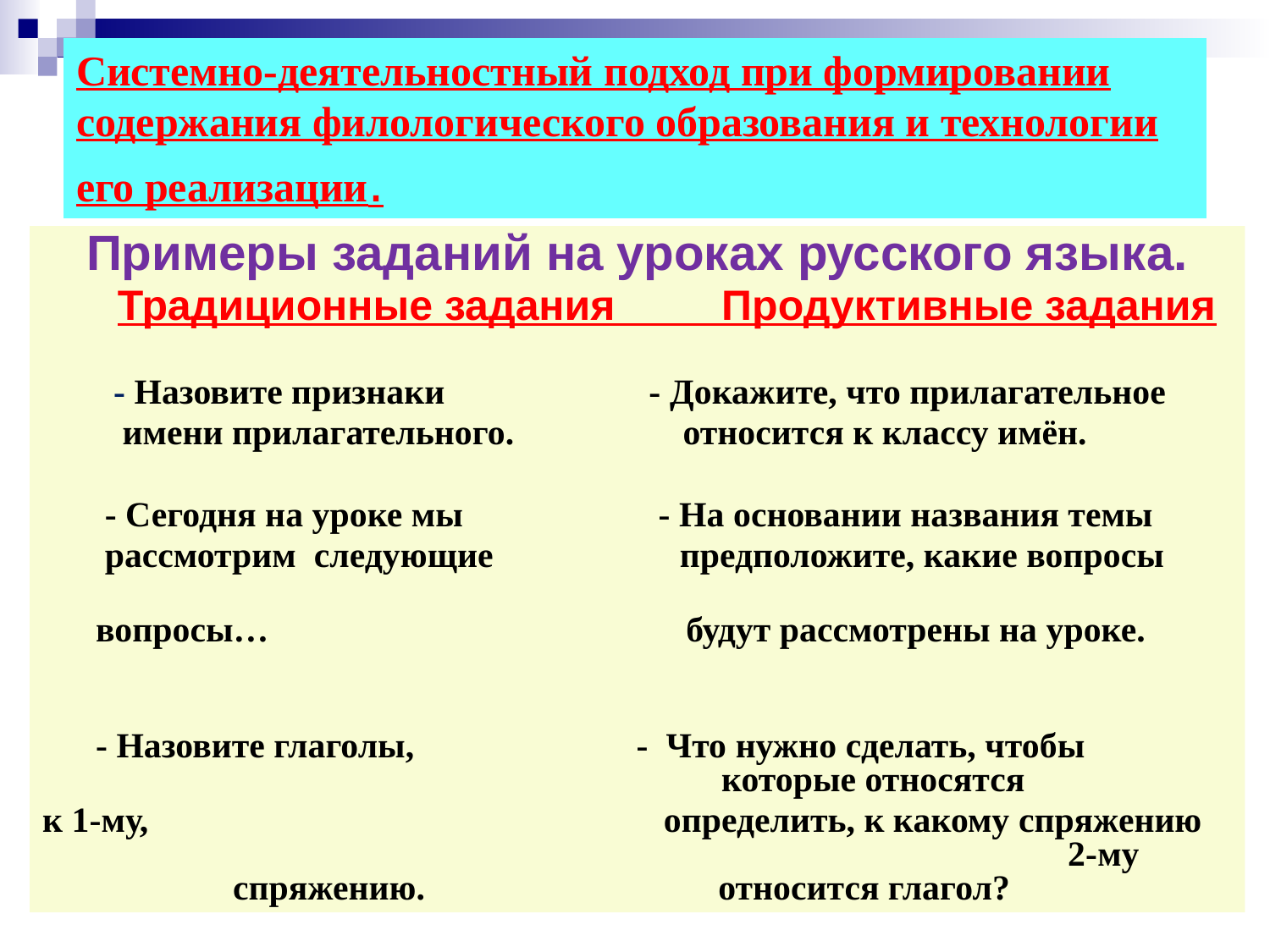

Системно-деятельностный подход при формировании содержания филологического образования и технологии его реализации.
Примеры заданий на уроках русского языка.
     Традиционные задания         Продуктивные задания

        - Назовите признаки                       - Докажите, что прилагательное
         имени прилагательного.                   относится к классу имён.

       - Сегодня на уроке мы                      - На основании названия темы
       рассмотрим  следующие                     предположите, какие вопросы
      вопросы…                                               будут рассмотрены на уроке.

      - Назовите глаголы,                         -  Что нужно сделать, чтобы                                                                        которые относятся
к 1-му,                                                          определить, к какому спряжению                                                                                                  2-му спряжению.                                 относится глагол?